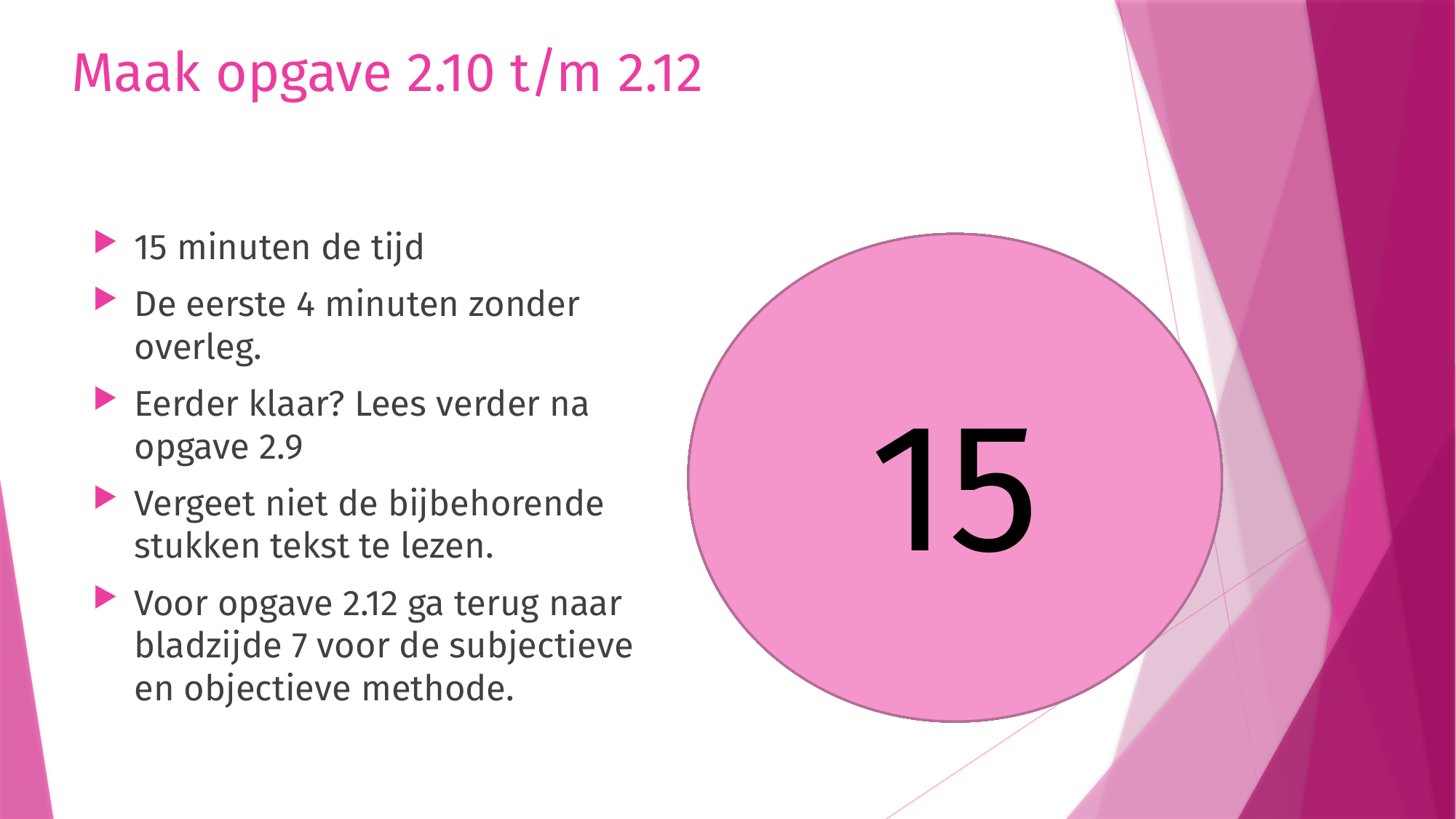

# Maak opgave 2.10 t/m 2.12
15 minuten de tijd
De eerste 4 minuten zonder overleg.
Eerder klaar? Lees verder na opgave 2.9
Vergeet niet de bijbehorende stukken tekst te lezen.
Voor opgave 2.12 ga terug naar bladzijde 7 voor de subjectieve en objectieve methode.
15
13
14
12
11
10
8
9
5
6
7
4
3
1
2